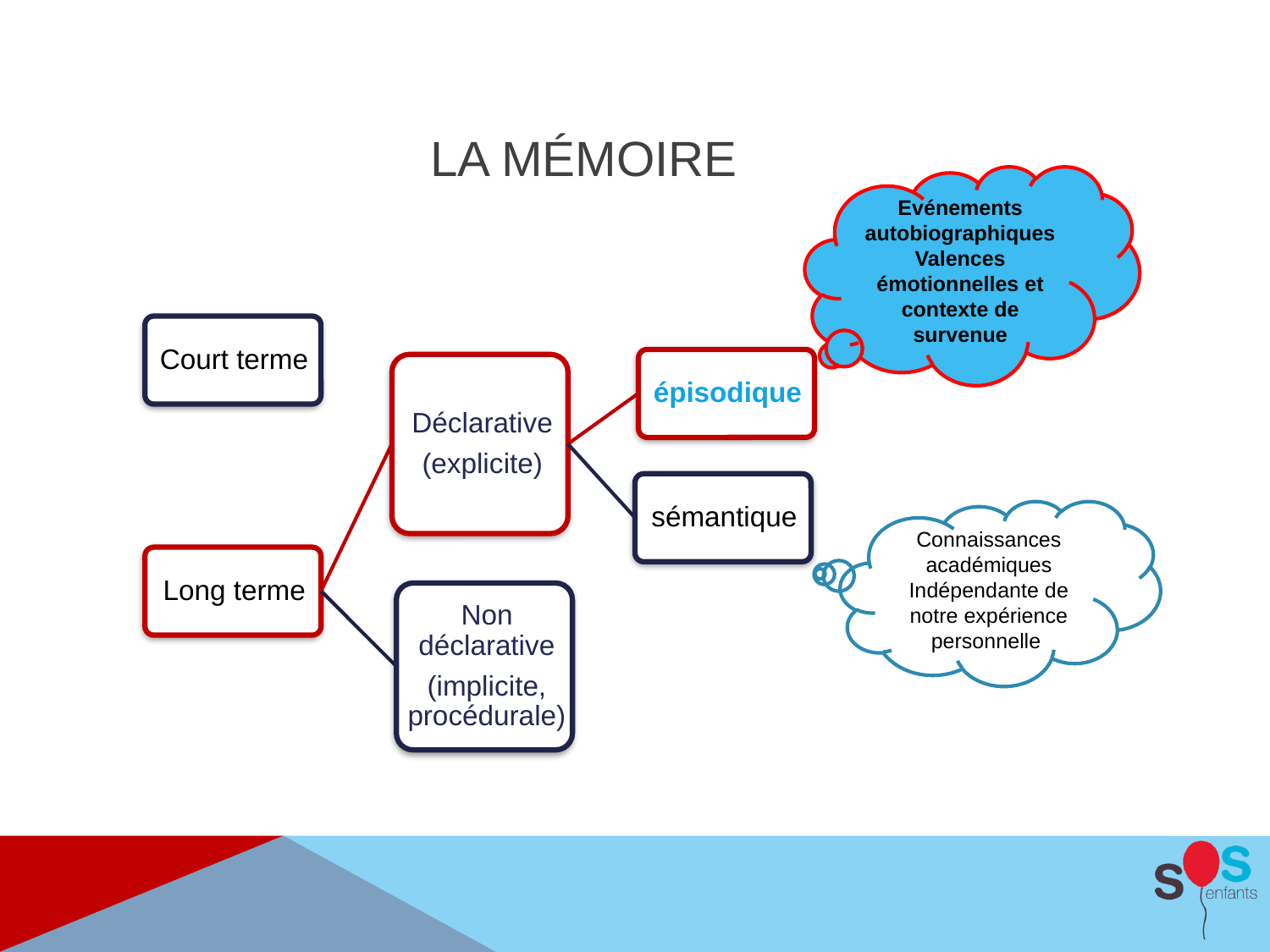

# la mémoire
Evénements autobiographiques Valences émotionnelles et contexte de survenue

Court terme
Long terme

Déclarative
(explicite)

épisodique

sémantique

Non déclarative
(implicite, procédurale)
Connaissances académiques
Indépendante de notre expérience personnelle